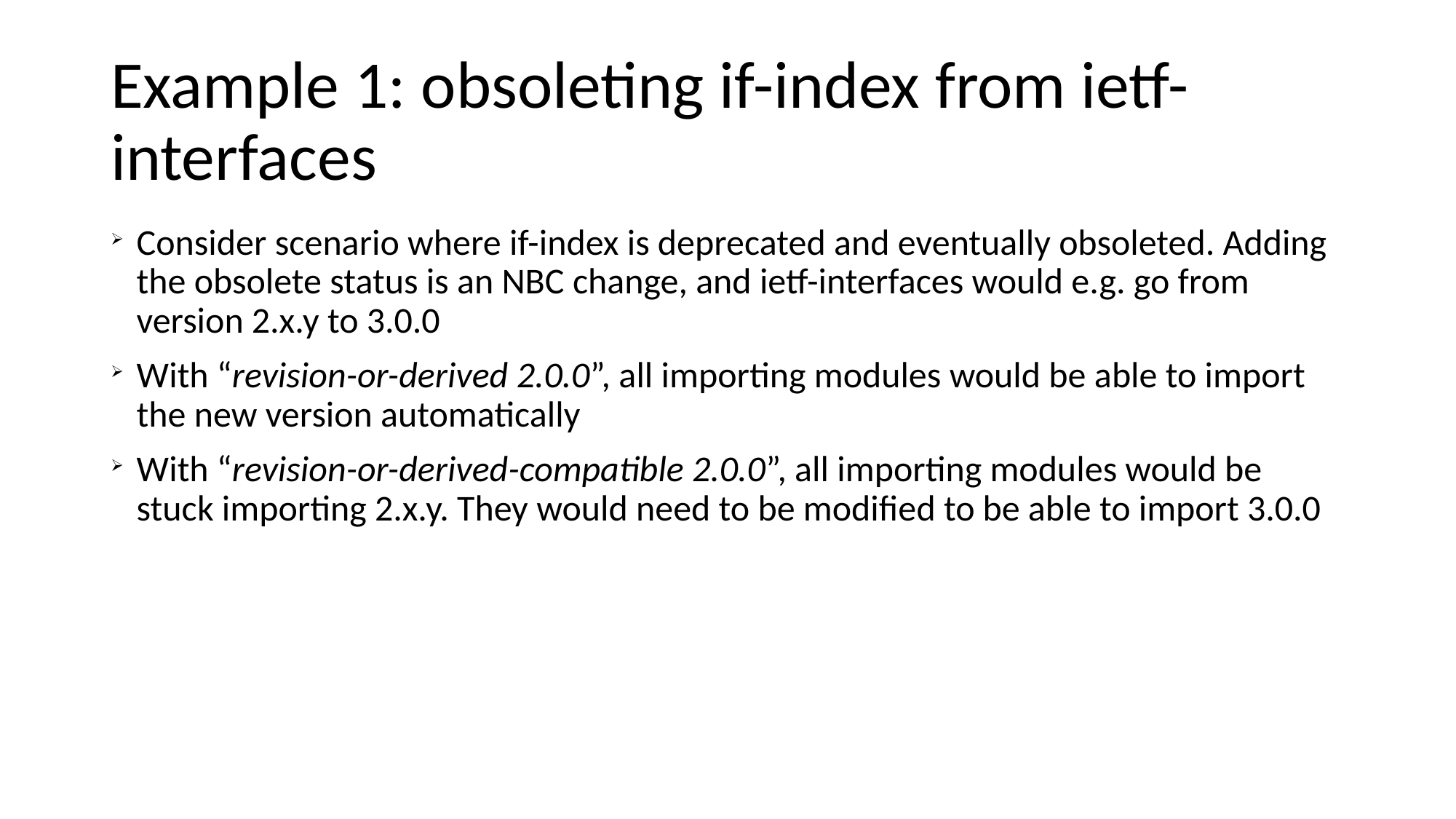

Example 1: obsoleting if-index from ietf-interfaces
Consider scenario where if-index is deprecated and eventually obsoleted. Adding the obsolete status is an NBC change, and ietf-interfaces would e.g. go from version 2.x.y to 3.0.0
With “revision-or-derived 2.0.0”, all importing modules would be able to import the new version automatically
With “revision-or-derived-compatible 2.0.0”, all importing modules would be stuck importing 2.x.y. They would need to be modified to be able to import 3.0.0